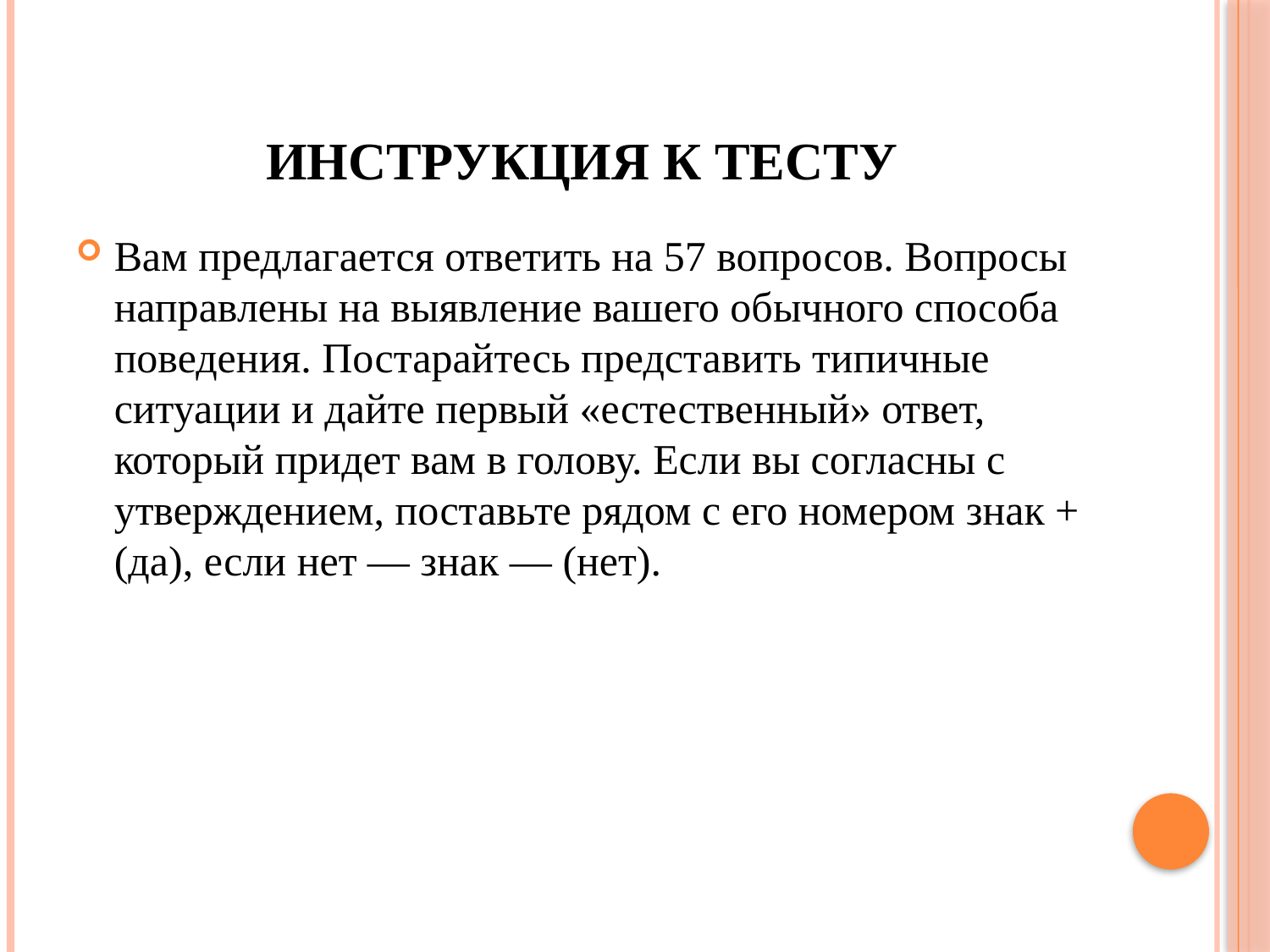

# Инструкция к тесту
Вам предлагается ответить на 57 вопросов. Вопросы направлены на выявление вашего обычного способа поведения. Постарайтесь представить типичные ситуации и дайте первый «естественный» ответ, который придет вам в голову. Если вы согласны с утверждением, поставьте рядом с его номером знак + (да), если нет — знак — (нет).